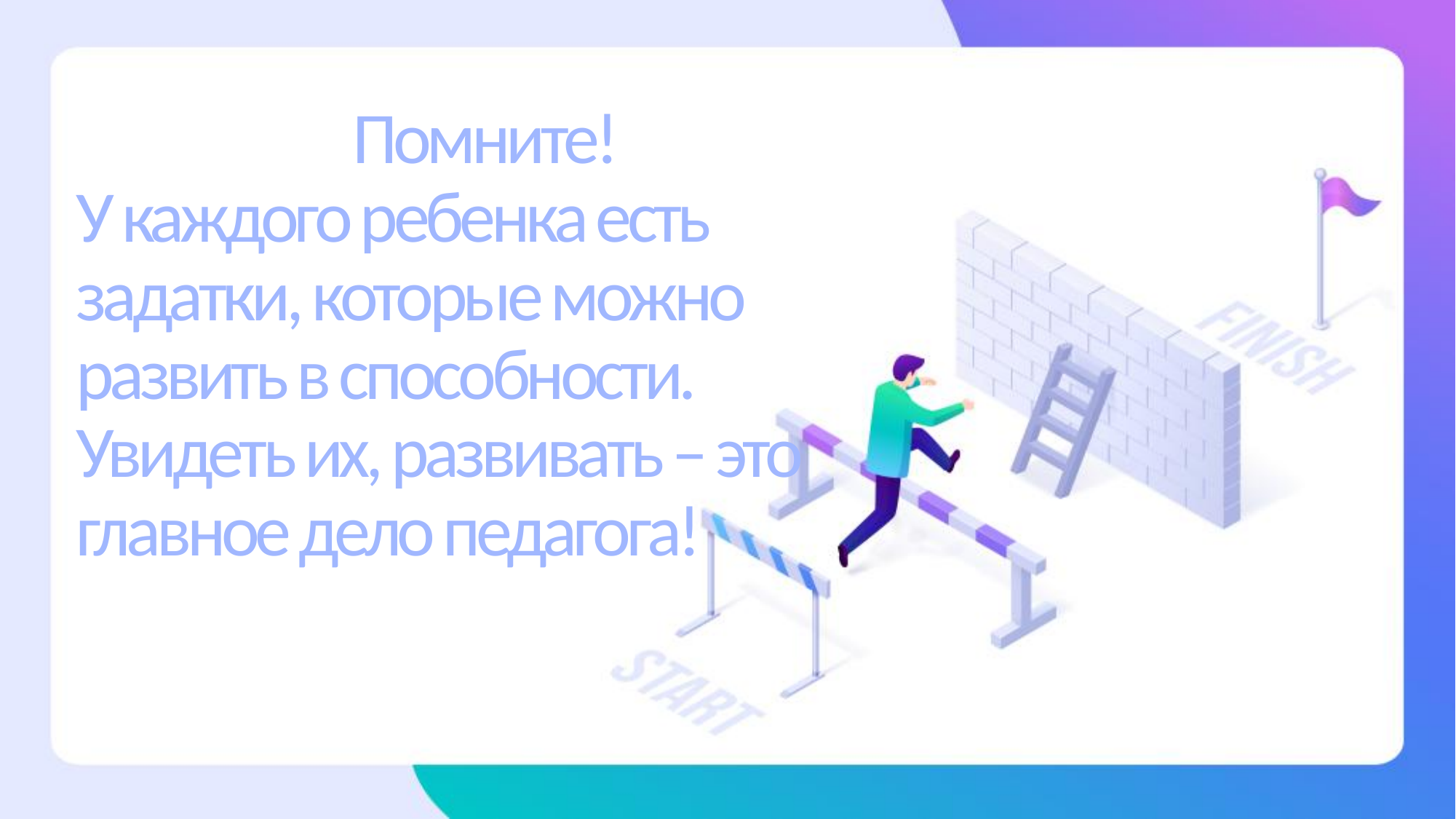

# Помните! У каждого ребенка есть задатки, которые можно развить в способности. Увидеть их, развивать – это главное дело педагога!